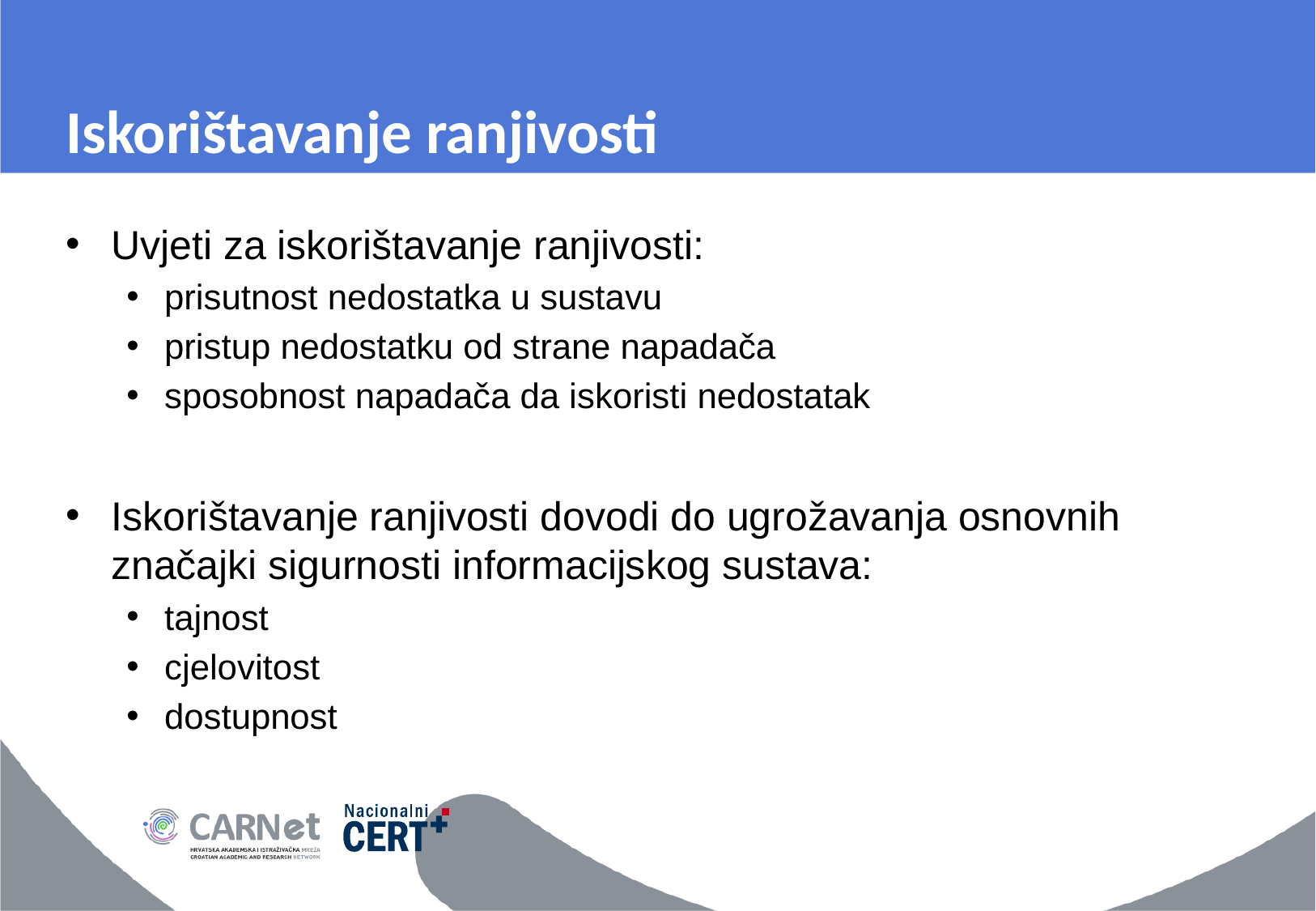

# Iskorištavanje ranjivosti
Uvjeti za iskorištavanje ranjivosti:
prisutnost nedostatka u sustavu
pristup nedostatku od strane napadača
sposobnost napadača da iskoristi nedostatak

Iskorištavanje ranjivosti dovodi do ugrožavanja osnovnih značajki sigurnosti informacijskog sustava:
tajnost
cjelovitost
dostupnost